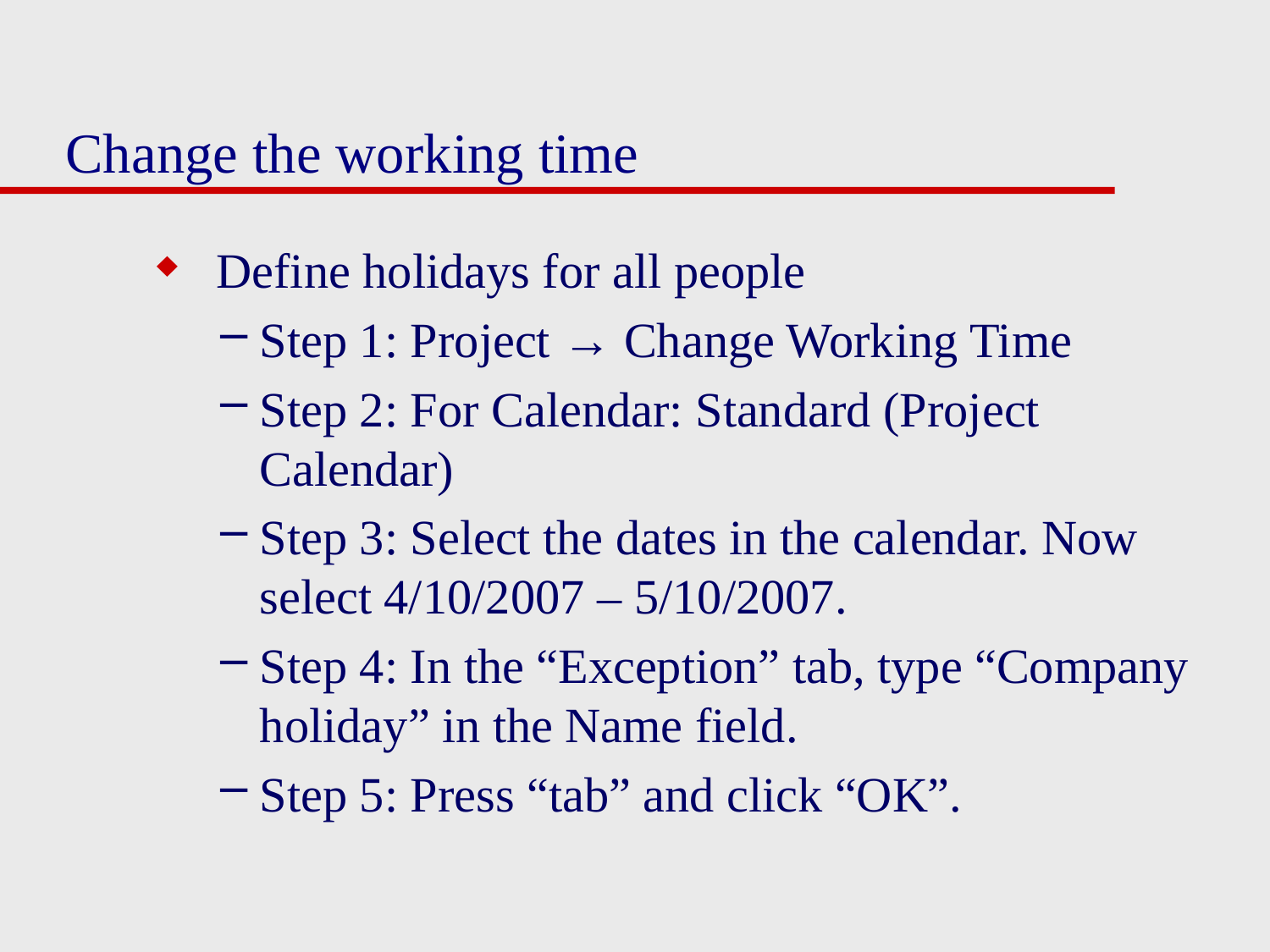

# Change the working time
 Define holidays for all people
Step 1: Project → Change Working Time
Step 2: For Calendar: Standard (Project Calendar)
Step 3: Select the dates in the calendar. Now select 4/10/2007 – 5/10/2007.
Step 4: In the “Exception” tab, type “Company holiday” in the Name field.
Step 5: Press “tab” and click “OK”.